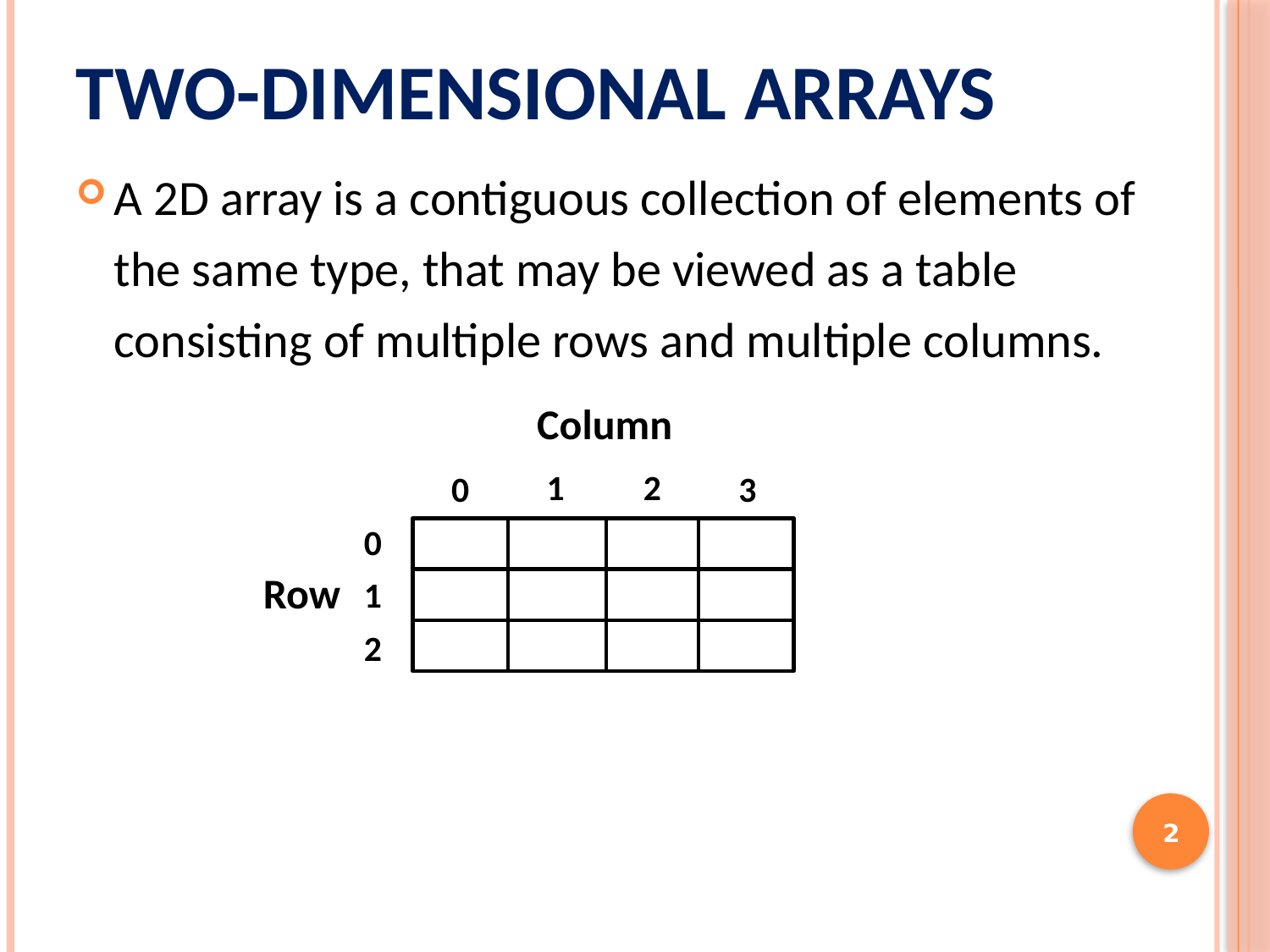

# Two-Dimensional Arrays
A 2D array is a contiguous collection of elements of the same type, that may be viewed as a table consisting of multiple rows and multiple columns.

Column
1
2
3
0

0
Row
1
2
2